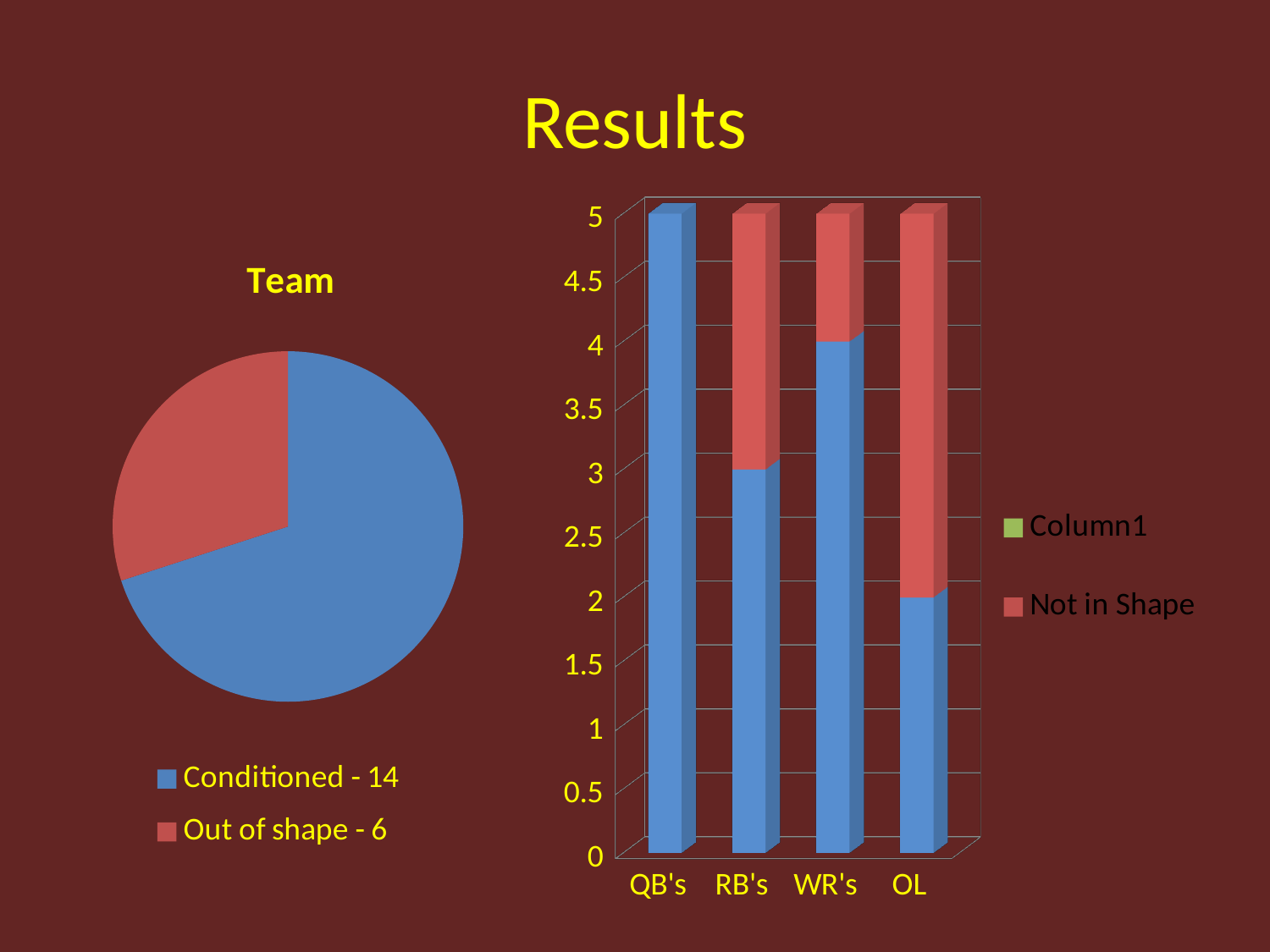

# Results

[unsupported chart]

### Chart:

| Category | Team |
|---|---|
| Conditioned - 14 | 14.0 |
| Out of shape - 6 | 6.0 |